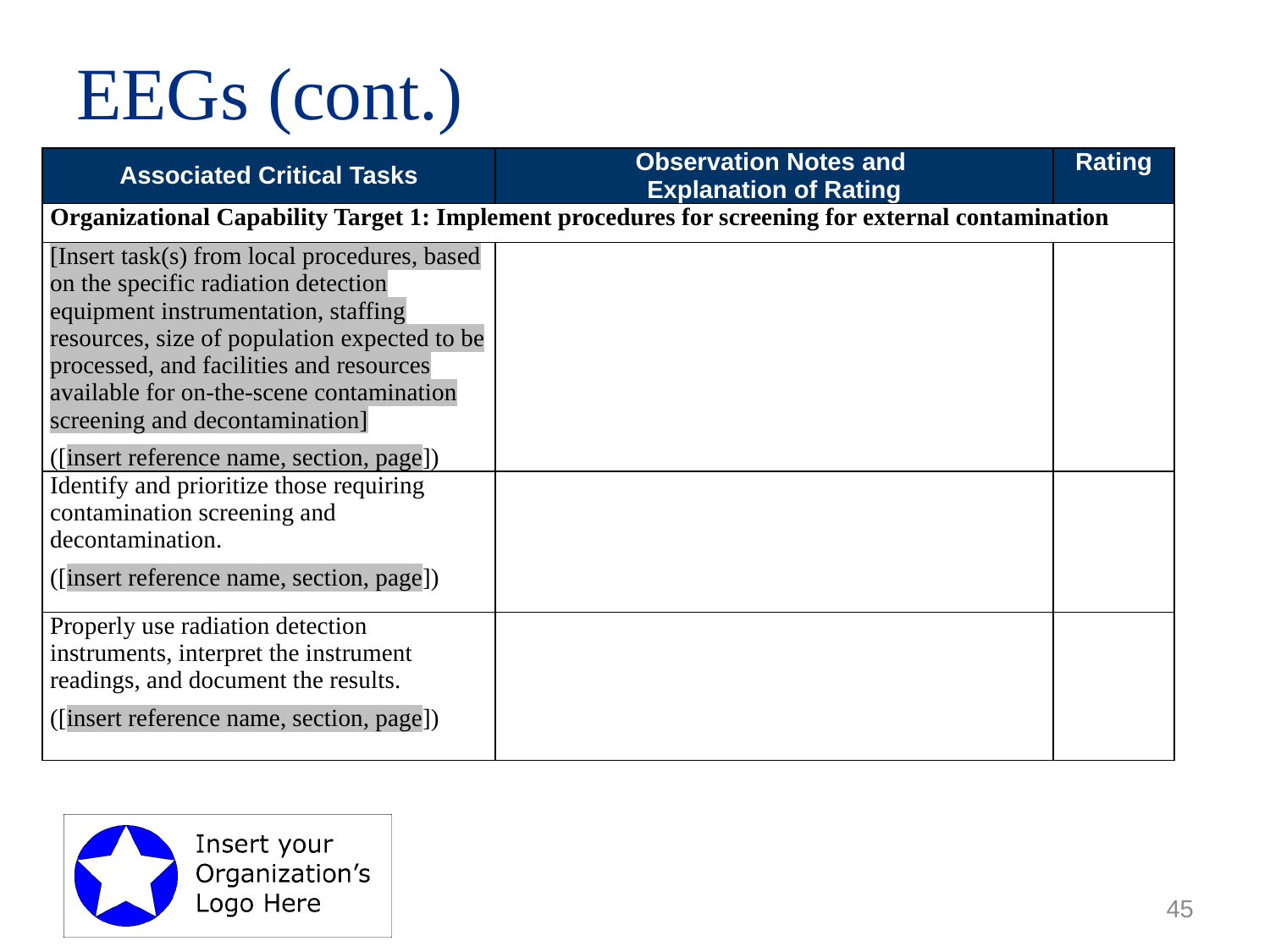

# EEGs (cont.)
| Associated Critical Tasks | Observation Notes and Explanation of Rating | Rating |
| --- | --- | --- |
| Organizational Capability Target 1: Implement procedures for screening for external contamination |  |  |
| [Insert task(s) from local procedures, based on the specific radiation detection equipment instrumentation, staffing resources, size of population expected to be processed, and facilities and resources available for on-the-scene contamination screening and decontamination] ([insert reference name, section, page]) |  |  |
| Identify and prioritize those requiring contamination screening and decontamination. ([insert reference name, section, page]) |  |  |
| Properly use radiation detection instruments, interpret the instrument readings, and document the results. ([insert reference name, section, page]) |  |  |
45